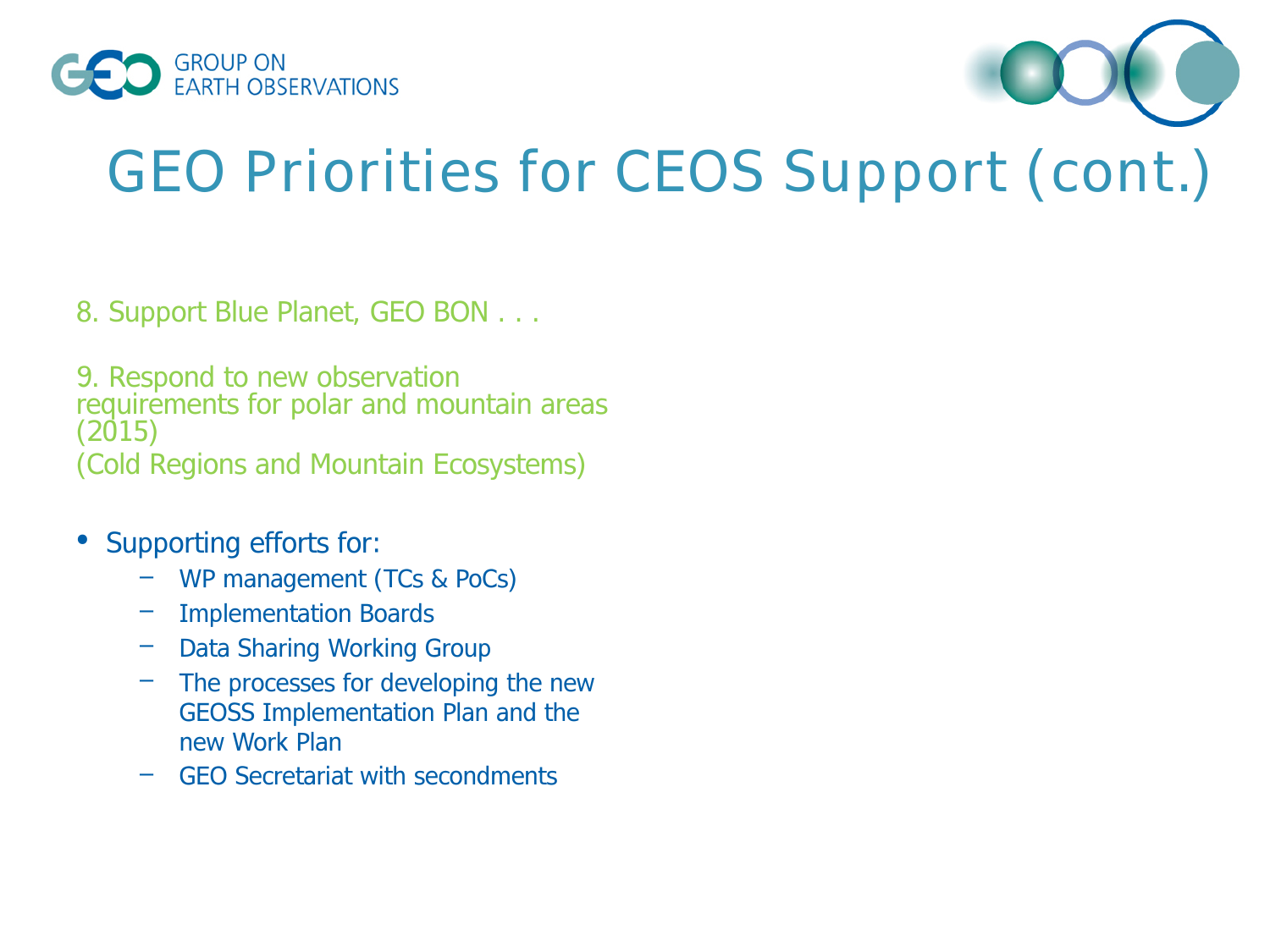

Support Blue Planet, GEO BON . . .

 Respond to new observation requirements for polar and mountain areas (2015)
(Cold Regions and Mountain Ecosystems)

  Supporting efforts for:
WP management (TCs & PoCs)
Implementation Boards
Data Sharing Working Group
The processes for developing the new GEOSS Implementation Plan and the new Work Plan
GEO Secretariat with secondments

GEO Priorities for CEOS Support (cont.)